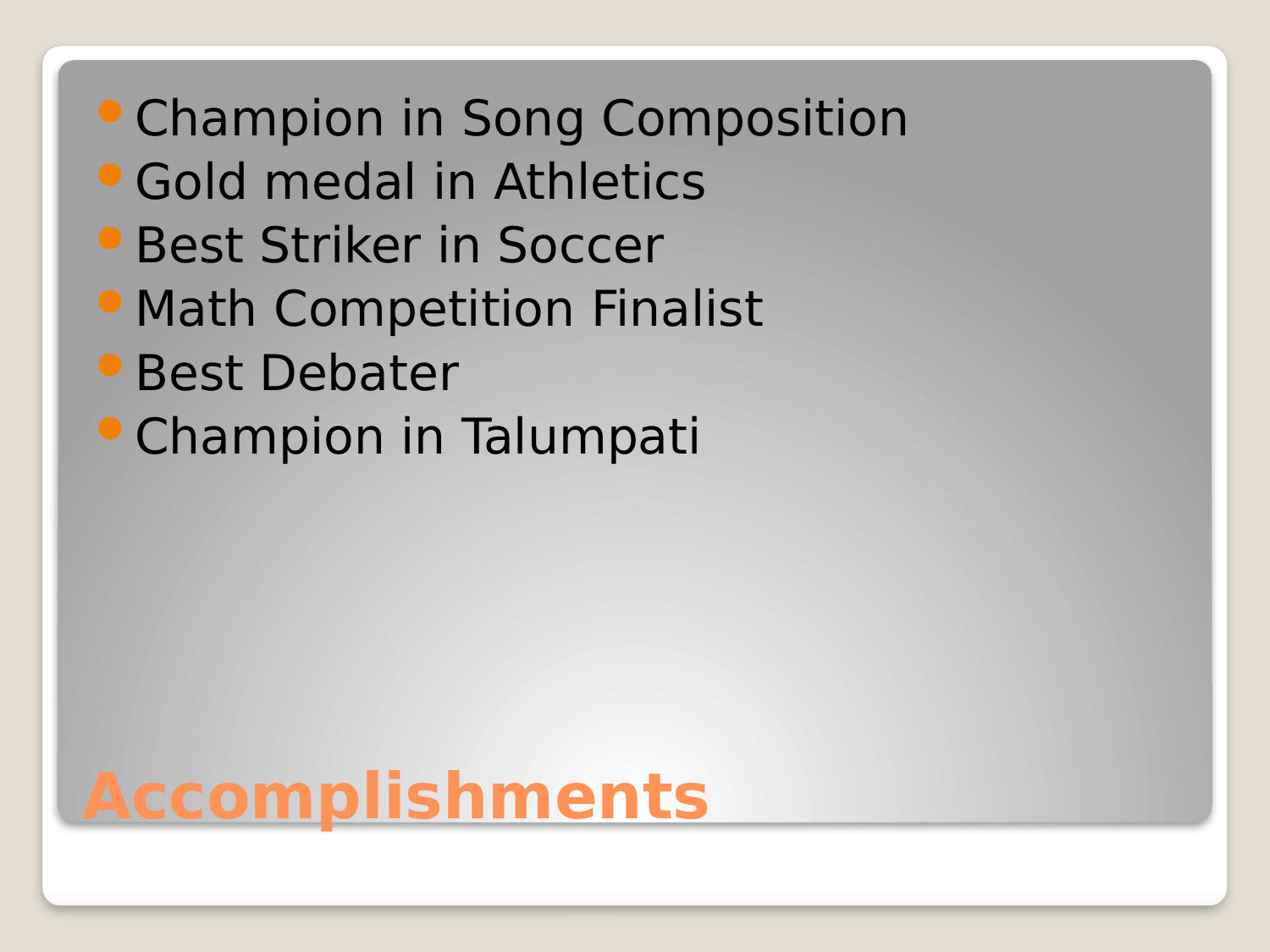

Champion in Song Composition
Gold medal in Athletics
Best Striker in Soccer
Math Competition Finalist
Best Debater
Champion in Talumpati

# Accomplishments